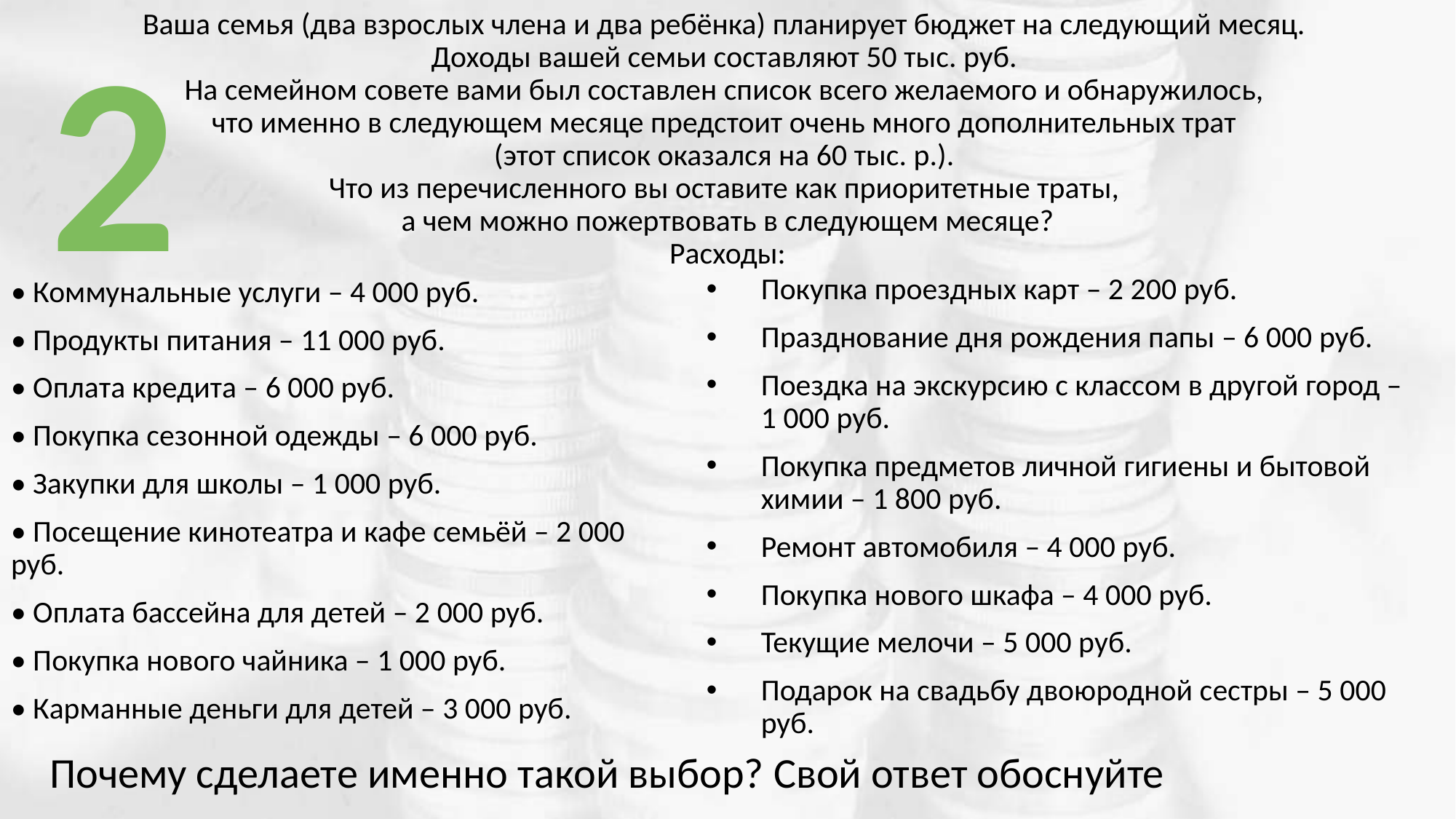

2
# Ваша семья (два взрослых члена и два ребёнка) планирует бюджет на следующий месяц. Доходы вашей семьи составляют 50 тыс. руб. На семейном совете вами был составлен список всего желаемого и обнаружилось, что именно в следующем месяце предстоит очень много дополнительных трат (этот список оказался на 60 тыс. р.). Что из перечисленного вы оставите как приоритетные траты, а чем можно пожертвовать в следующем месяце? Расходы:
Покупка проездных карт – 2 200 руб.
Празднование дня рождения папы – 6 000 руб.
Поездка на экскурсию с классом в другой город – 1 000 руб.
Покупка предметов личной гигиены и бытовой химии – 1 800 руб.
Ремонт автомобиля – 4 000 руб.
Покупка нового шкафа – 4 000 руб.
Текущие мелочи – 5 000 руб.
Подарок на свадьбу двоюродной сестры – 5 000 руб.
• Коммунальные услуги – 4 000 руб.
• Продукты питания – 11 000 руб.
• Оплата кредита – 6 000 руб.
• Покупка сезонной одежды – 6 000 руб.
• Закупки для школы – 1 000 руб.
• Посещение кинотеатра и кафе семьёй – 2 000 руб.
• Оплата бассейна для детей – 2 000 руб.
• Покупка нового чайника – 1 000 руб.
• Карманные деньги для детей – 3 000 руб.

Почему сделаете именно такой выбор? Свой ответ обоснуйте